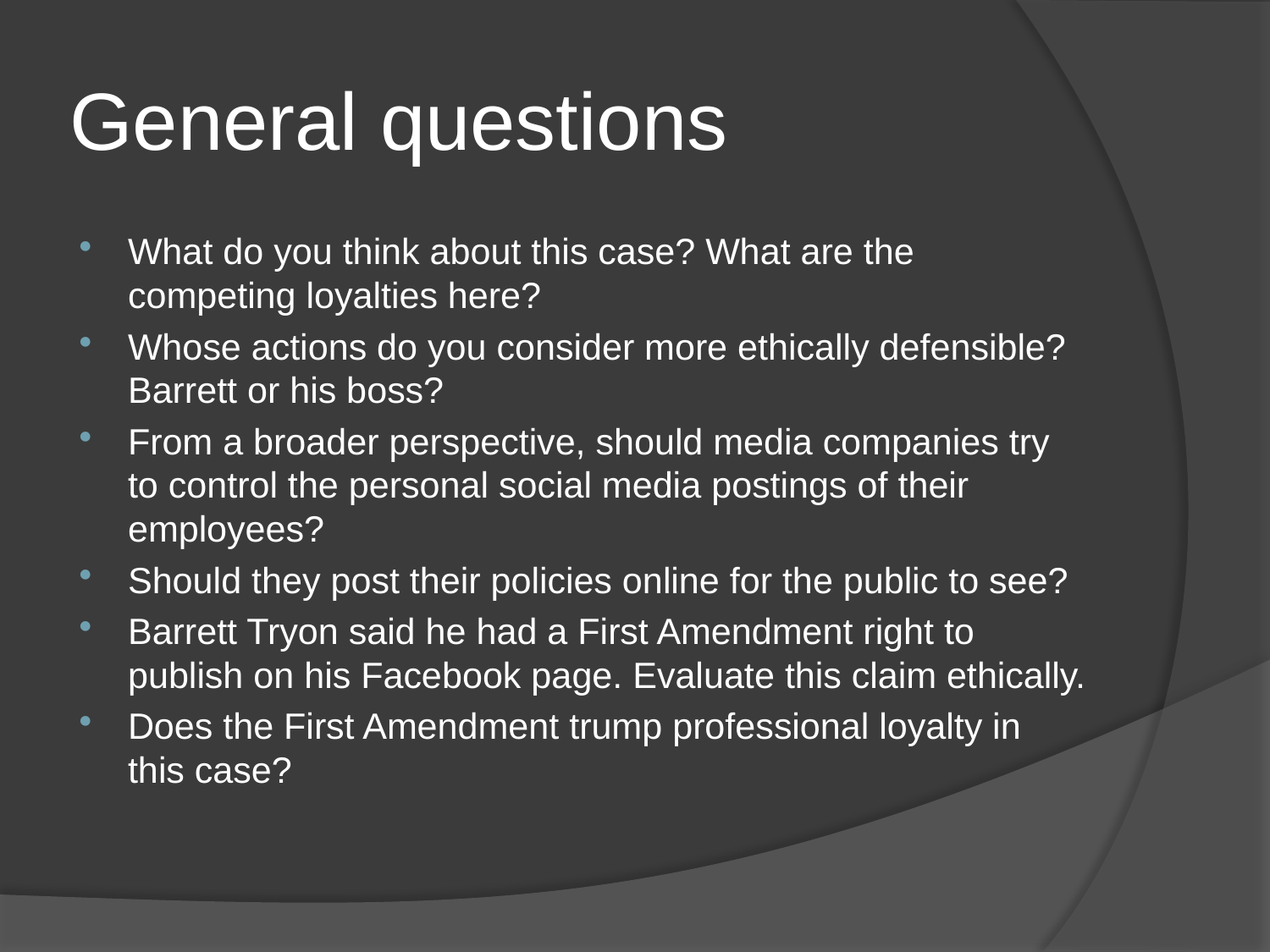

# General questions
What do you think about this case? What are the competing loyalties here?
Whose actions do you consider more ethically defensible? Barrett or his boss?
From a broader perspective, should media companies try to control the personal social media postings of their employees?
Should they post their policies online for the public to see?
Barrett Tryon said he had a First Amendment right to publish on his Facebook page. Evaluate this claim ethically.
Does the First Amendment trump professional loyalty in this case?